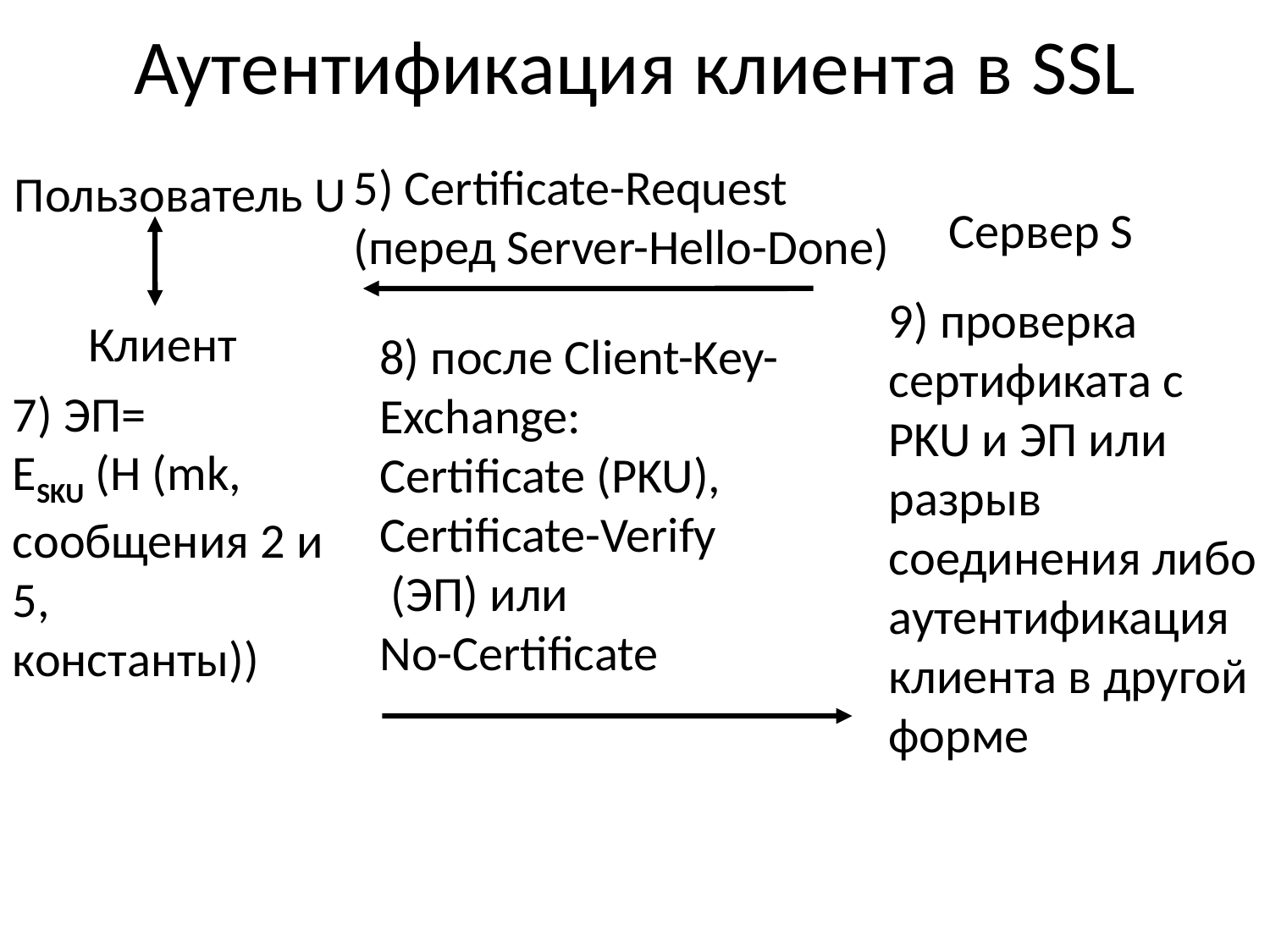

# Аутентификация клиента в SSL
5) Certificate-Request
(перед Server-Hello-Done)
Пользователь U
Сервер S

9) проверка
сертификата с
PKU и ЭП или
разрыв
соединения либо
аутентификация
клиента в другой
форме

Клиент
8) после Client-Key-
Exchange:
Certificate (PKU),
Certificate-Verify
 (ЭП) или
No-Certificate
7) ЭП=
ESKU (H (mk,
сообщения 2 и 5,
константы))